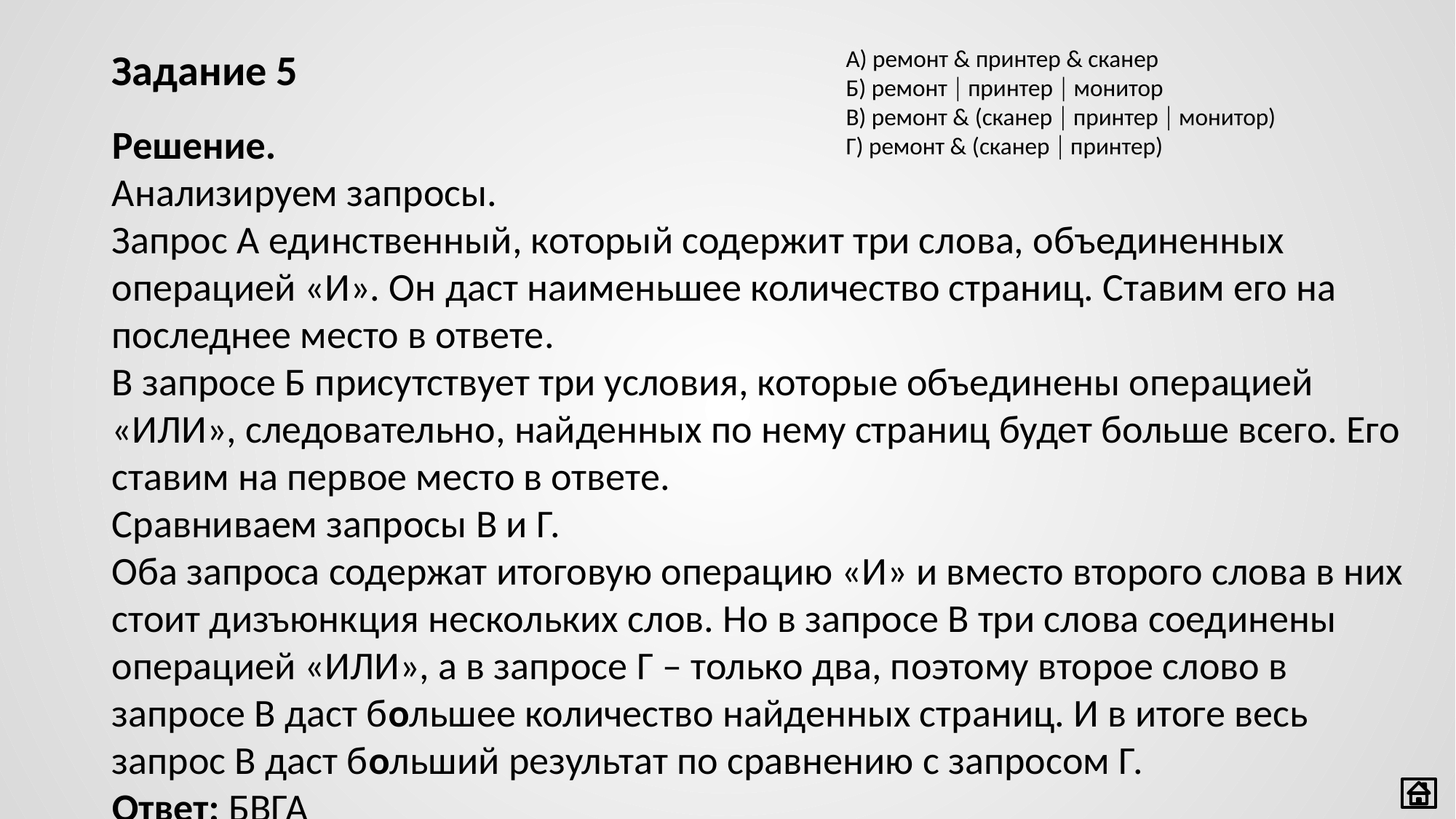

Задание 5
А) ремонт & принтер & сканер
Б) ремонт | принтер | монитор
В) ремонт & (сканер | принтер | монитор)
Г) ремонт & (сканер | принтер)
Решение.
Анализируем запросы.
Запрос А единственный, который содержит три слова, объединенных операцией «И». Он даст наименьшее количество страниц. Ставим его на последнее место в ответе.
В запросе Б присутствует три условия, которые объединены операцией «ИЛИ», следовательно, найденных по нему страниц будет больше всего. Его ставим на первое место в ответе.
Сравниваем запросы В и Г.
Оба запроса содержат итоговую операцию «И» и вместо второго слова в них стоит дизъюнкция нескольких слов. Но в запросе В три слова соединены операцией «ИЛИ», а в запросе Г – только два, поэтому второе слово в запросе В даст большее количество найденных страниц. И в итоге весь запрос В даст больший результат по сравнению с запросом Г.        Ответ: БВГА